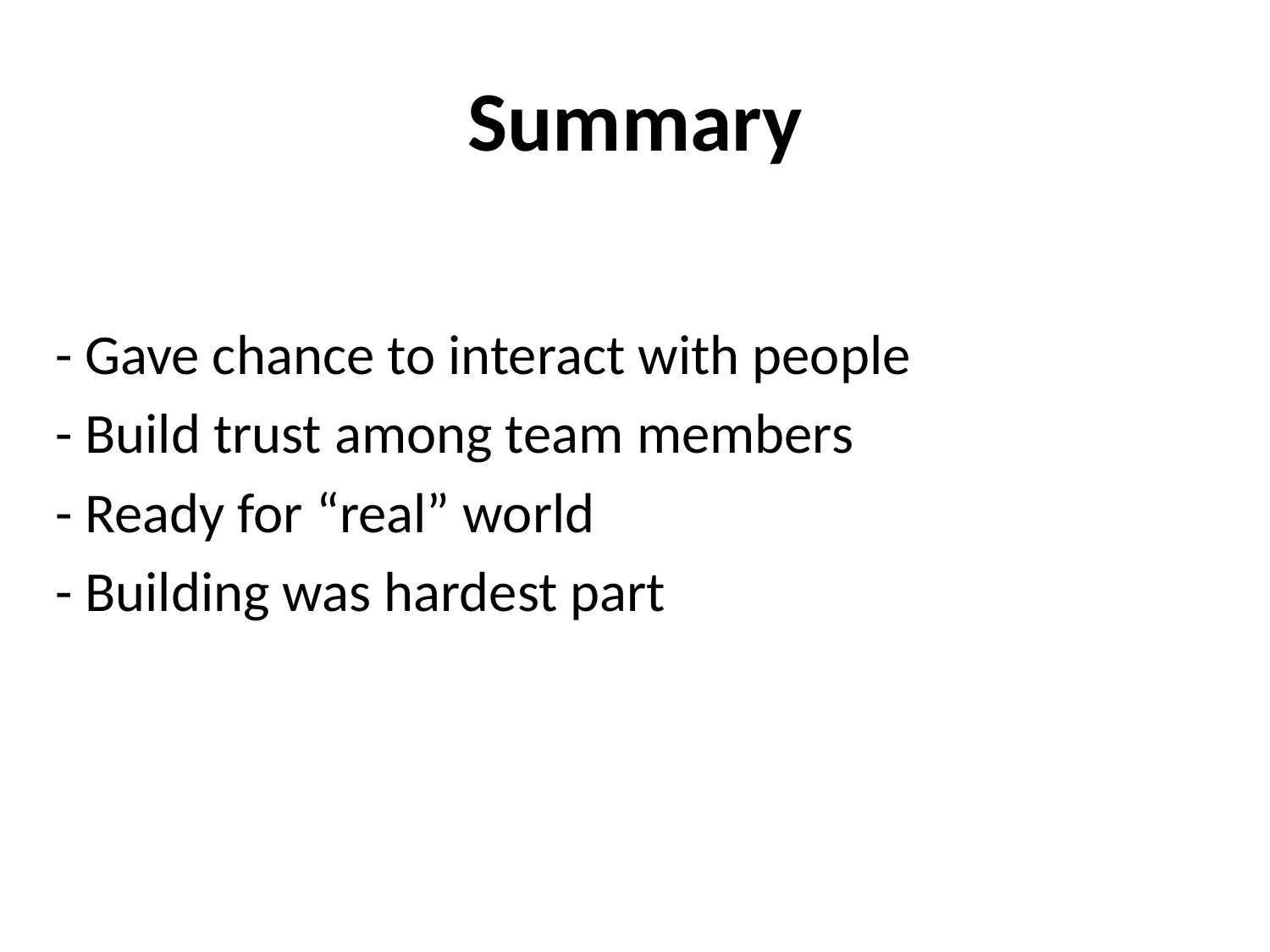

# Summary

- Gave chance to interact with people
- Build trust among team members
- Ready for “real” world
- Building was hardest part